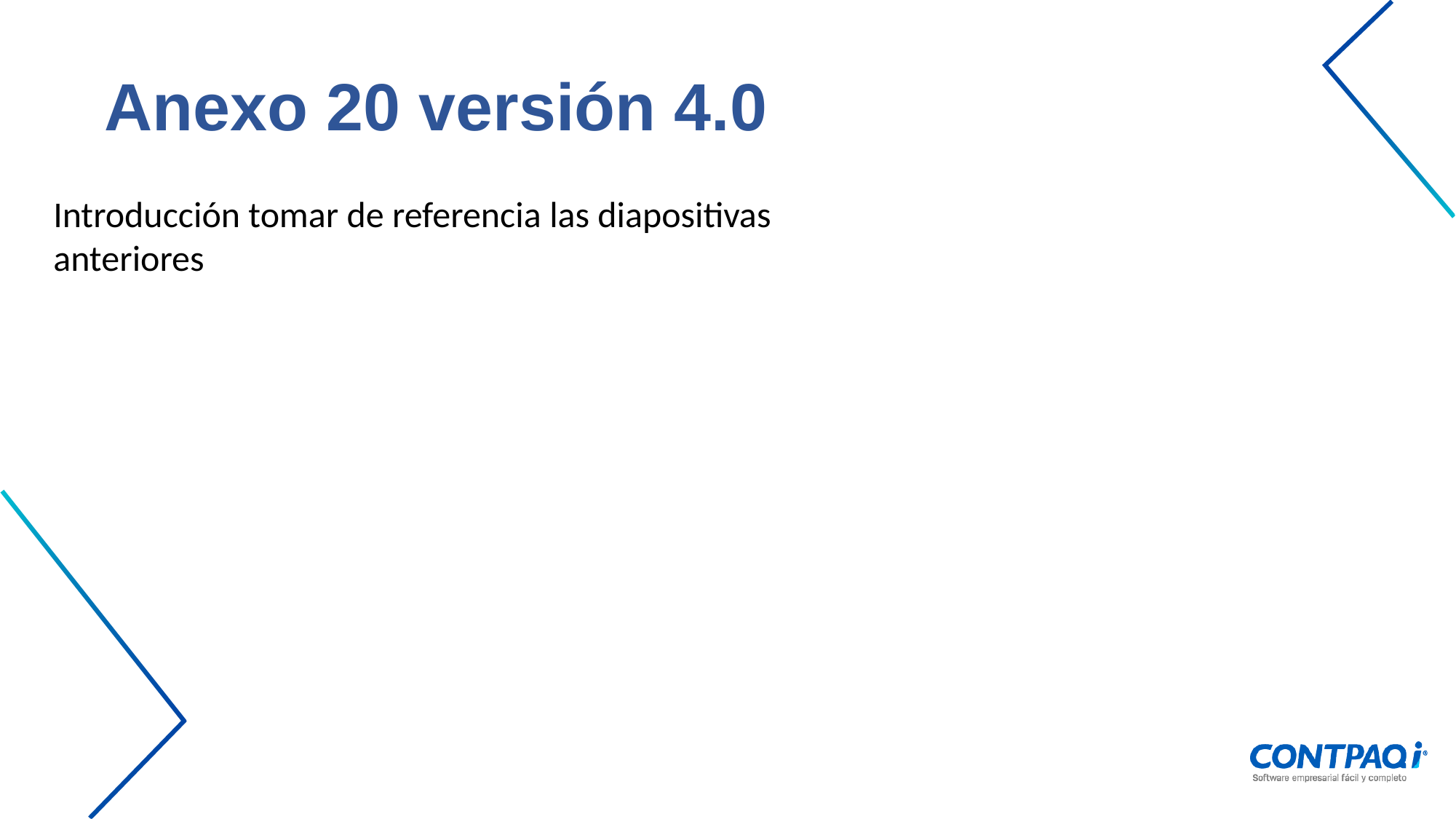

# Anexo 20 versión 4.0
Introducción tomar de referencia las diapositivas anteriores